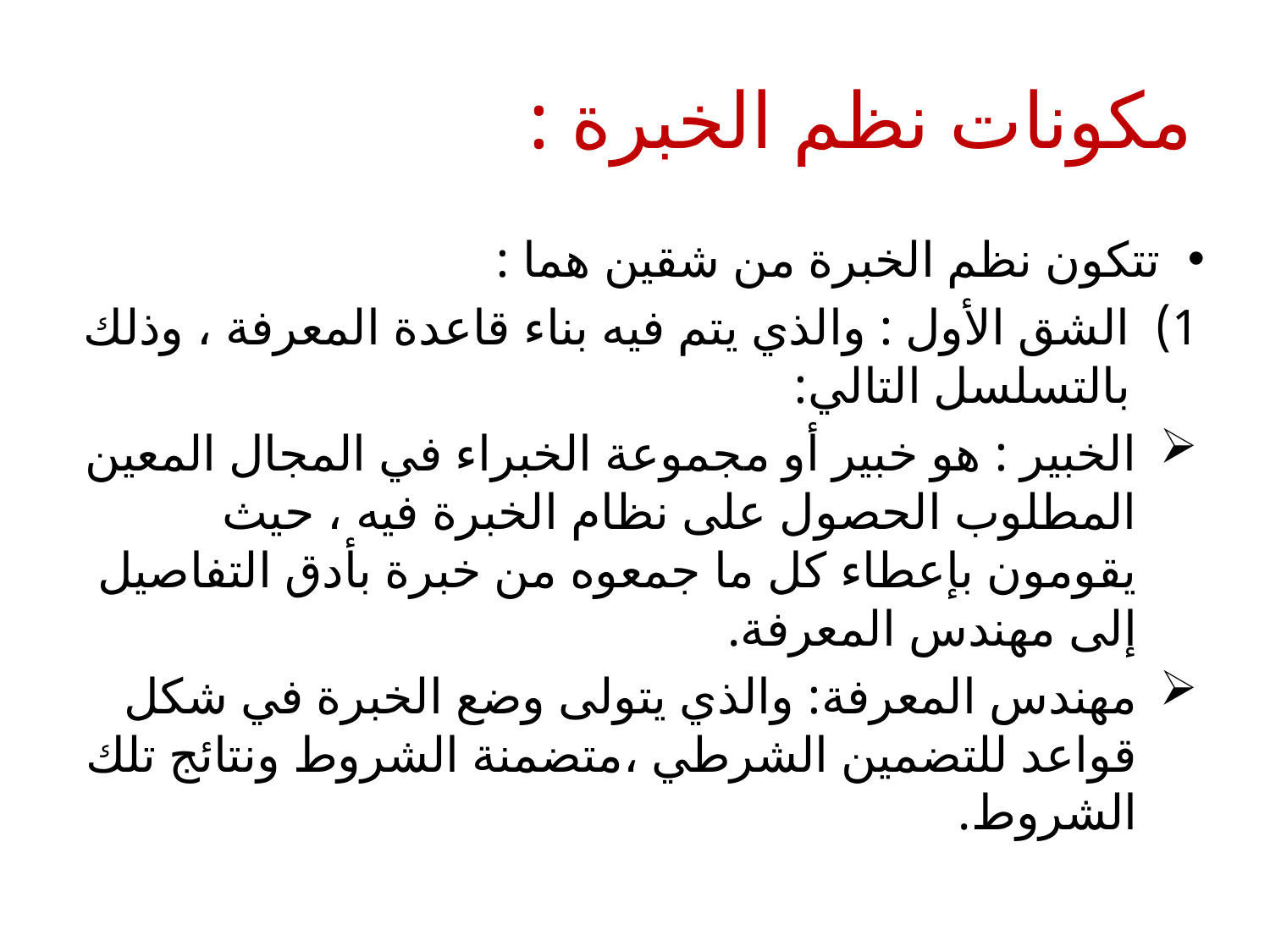

# مكونات نظم الخبرة :
تتكون نظم الخبرة من شقين هما :
الشق الأول : والذي يتم فيه بناء قاعدة المعرفة ، وذلك بالتسلسل التالي:
الخبير : هو خبير أو مجموعة الخبراء في المجال المعين المطلوب الحصول على نظام الخبرة فيه ، حيث يقومون بإعطاء كل ما جمعوه من خبرة بأدق التفاصيل إلى مهندس المعرفة.
مهندس المعرفة: والذي يتولى وضع الخبرة في شكل قواعد للتضمين الشرطي ،متضمنة الشروط ونتائج تلك الشروط.